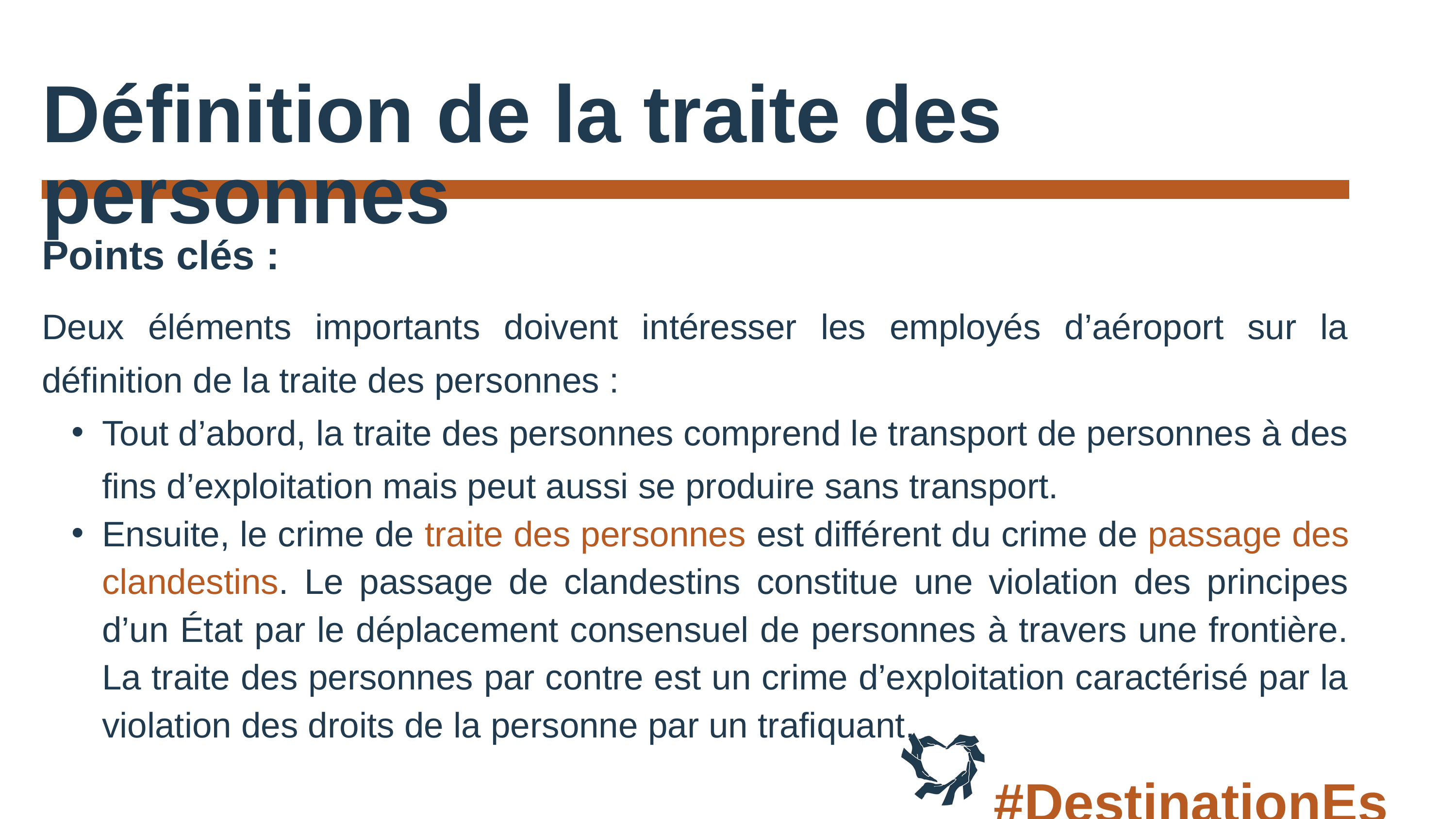

Définition de la traite des personnes

Points clés :
Deux éléments importants doivent intéresser les employés d’aéroport sur la définition de la traite des personnes :
Tout d’abord, la traite des personnes comprend le transport de personnes à des fins d’exploitation mais peut aussi se produire sans transport.
Ensuite, le crime de traite des personnes est différent du crime de passage des clandestins. Le passage de clandestins constitue une violation des principes d’un État par le déplacement consensuel de personnes à travers une frontière. La traite des personnes par contre est un crime d’exploitation caractérisé par la violation des droits de la personne par un trafiquant.

#DestinationEspoir